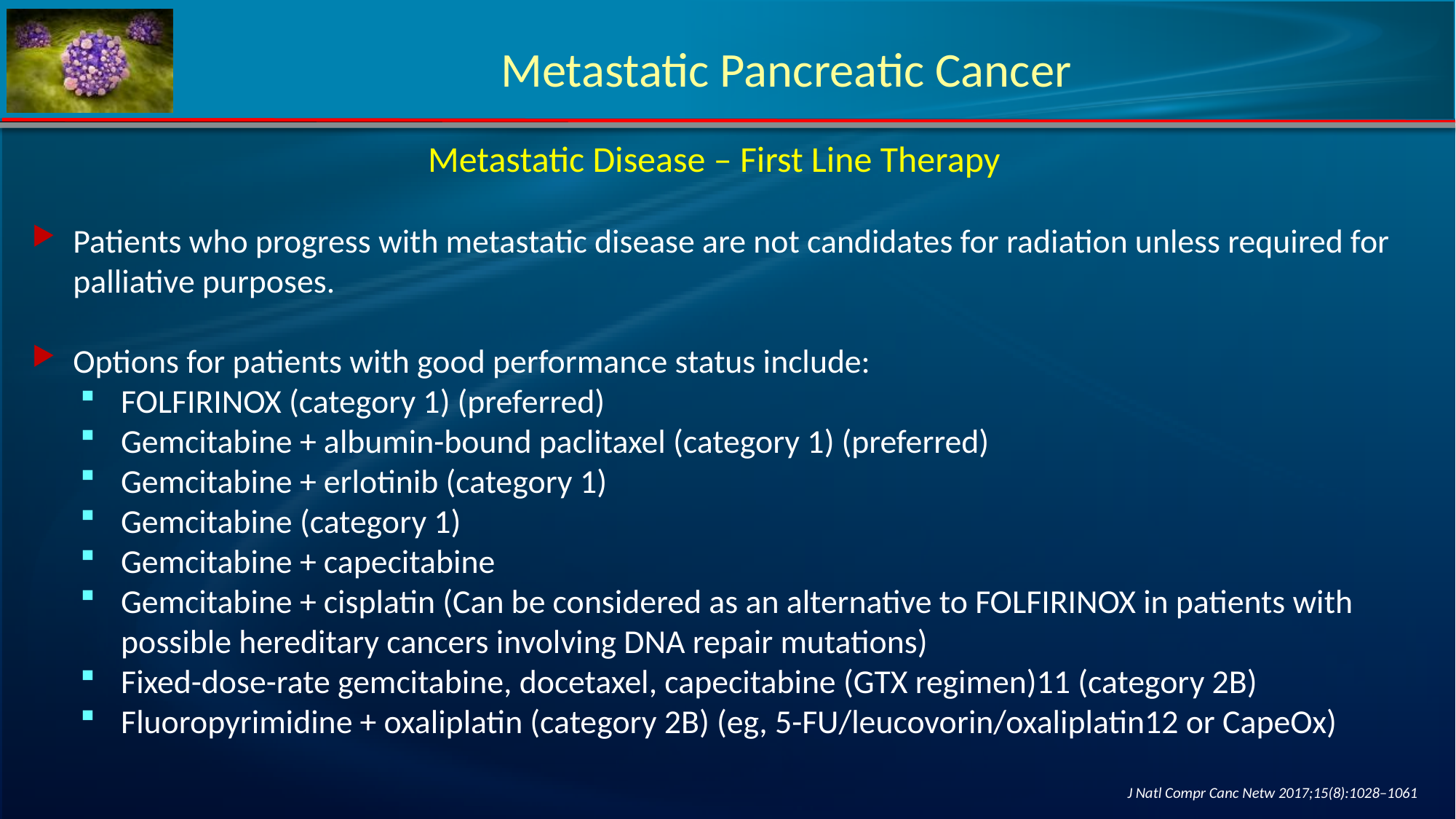

# Metastatic Pancreatic Cancer
Metastatic Disease – First Line Therapy

Patients who progress with metastatic disease are not candidates for radiation unless required for palliative purposes.

Options for patients with good performance status include:
FOLFIRINOX (category 1) (preferred)
Gemcitabine + albumin-bound paclitaxel (category 1) (preferred)
Gemcitabine + erlotinib (category 1)
Gemcitabine (category 1)
Gemcitabine + capecitabine
Gemcitabine + cisplatin (Can be considered as an alternative to FOLFIRINOX in patients with possible hereditary cancers involving DNA repair mutations)
Fixed-dose-rate gemcitabine, docetaxel, capecitabine (GTX regimen)11 (category 2B)
Fluoropyrimidine + oxaliplatin (category 2B) (eg, 5-FU/leucovorin/oxaliplatin12 or CapeOx)

 J Natl Compr Canc Netw 2017;15(8):1028–1061